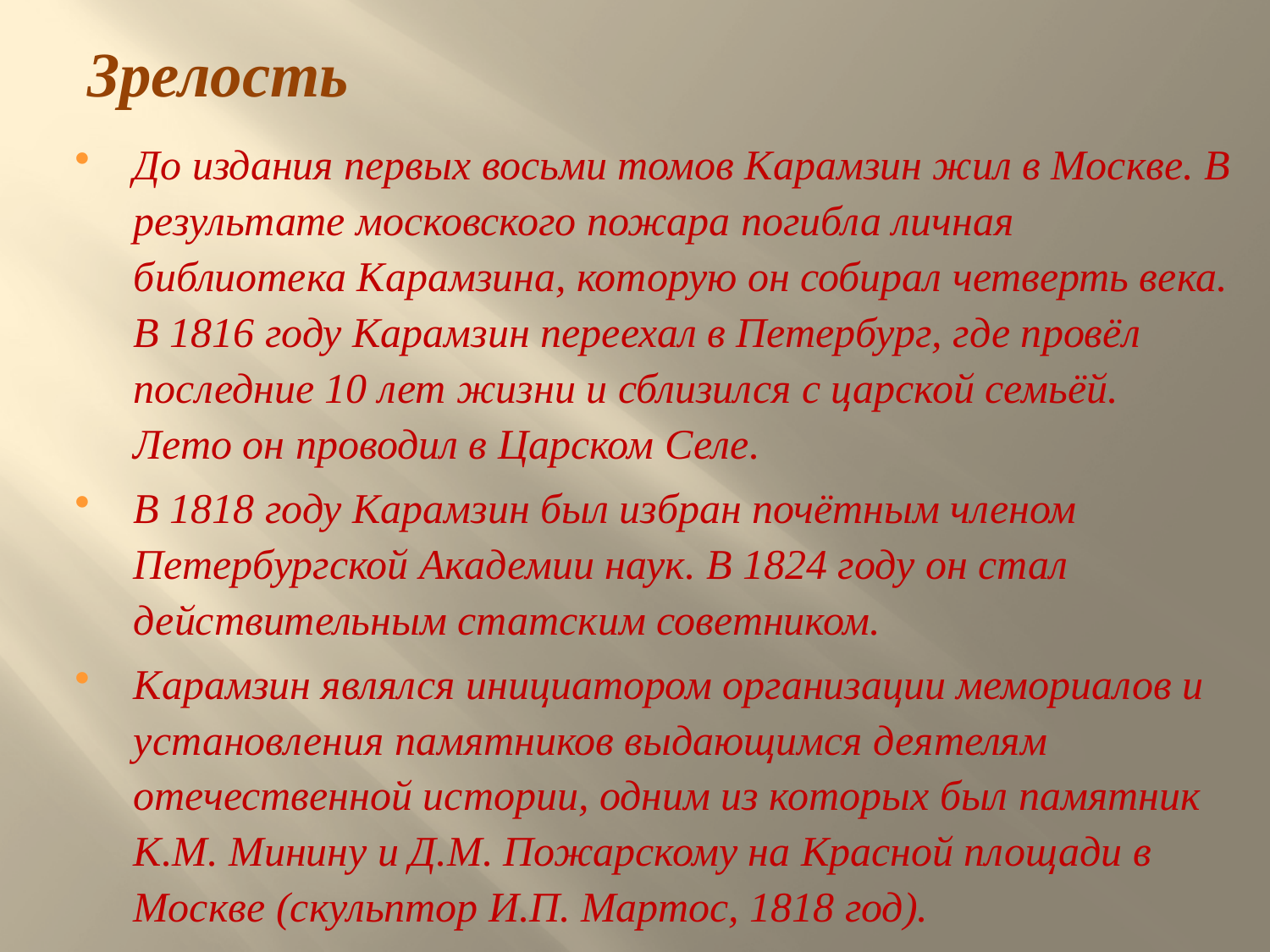

Зрелость
До издания первых восьми томов Карамзин жил в Москве. В результате московского пожара погибла личная библиотека Карамзина, которую он собирал четверть века. В 1816 году Карамзин переехал в Петербург, где провёл последние 10 лет жизни и сблизился с царской семьёй.  Лето он проводил в Царском Селе.
В 1818 году Карамзин был избран почётным членом Петербургской Академии наук. В 1824 году он стал действительным статским советником.
Карамзин являлся инициатором организации мемориалов и установления памятников выдающимся деятелям отечественной истории, одним из которых был памятник К.М. Минину и Д.М. Пожарскому на Красной площади в Москве (скульптор И.П. Мартос, 1818 год).